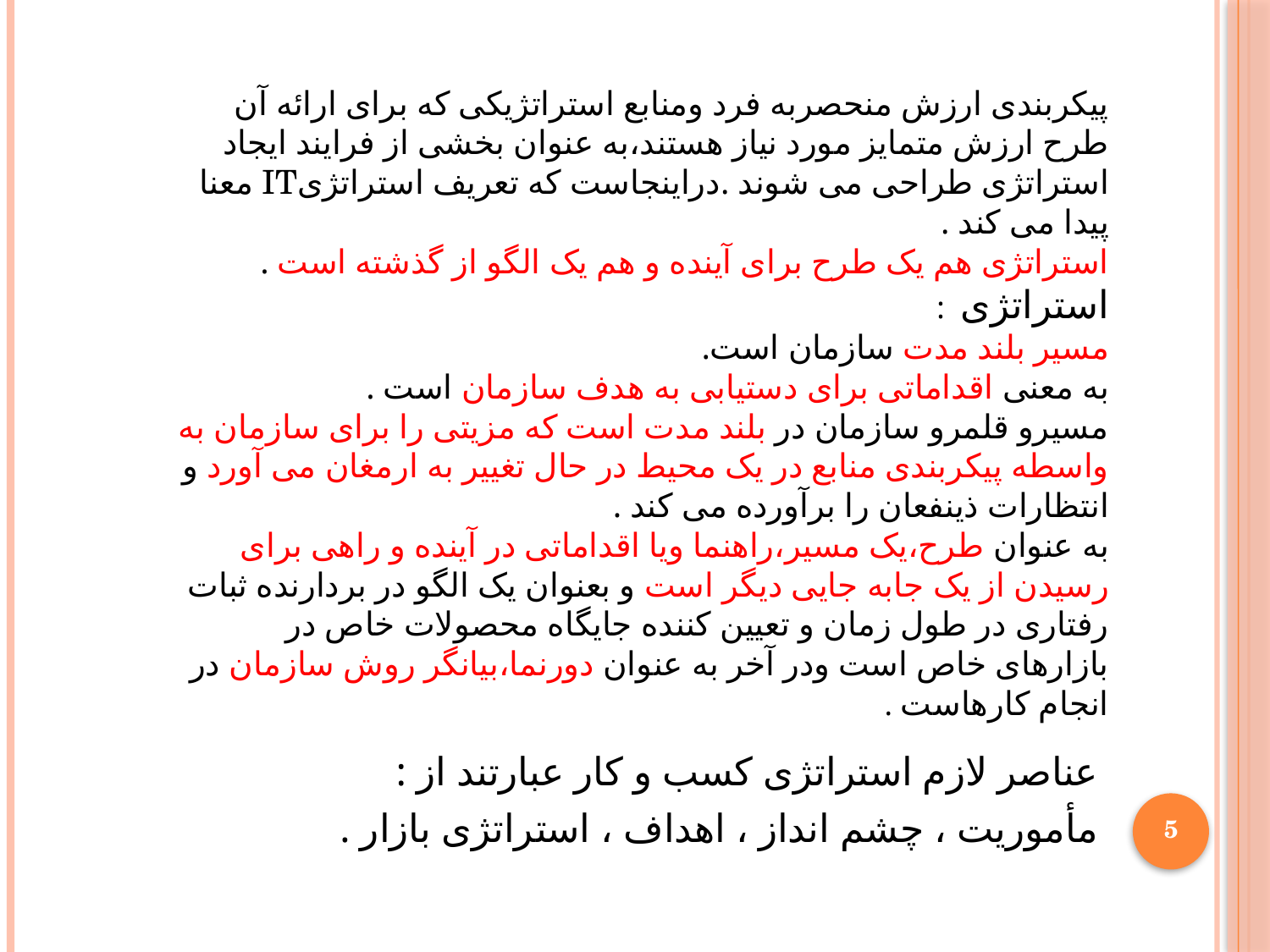

پیکربندی ارزش منحصربه فرد ومنابع استراتژیکی که برای ارائه آن طرح ارزش متمایز مورد نیاز هستند،به عنوان بخشی از فرایند ایجاد استراتژی طراحی می شوند .دراینجاست که تعریف استراتژیit معنا پیدا می کند .
استراتژی هم یک طرح برای آینده و هم یک الگو از گذشته است .
استراتژی  :
مسیر بلند مدت سازمان است.
به معنی اقداماتی برای دستیابی به هدف سازمان است .
مسیرو قلمرو سازمان در بلند مدت است که مزیتی را برای سازمان به واسطه پیکربندی منابع در یک محیط در حال تغییر به ارمغان می آورد و انتظارات ذینفعان را برآورده می کند .
به عنوان طرح،یک مسیر،راهنما ویا اقداماتی در آینده و راهی برای رسیدن از یک جابه جایی دیگر است و بعنوان یک الگو در بردارنده ثبات رفتاری در طول زمان و تعیین کننده جایگاه محصولات خاص در بازارهای خاص است ودر آخر به عنوان دورنما،بیانگر روش سازمان در انجام کارهاست .
عناصر لازم استراتژی کسب و کار عبارتند از :
مأموریت ، چشم انداز ، اهداف ، استراتژی بازار .
5